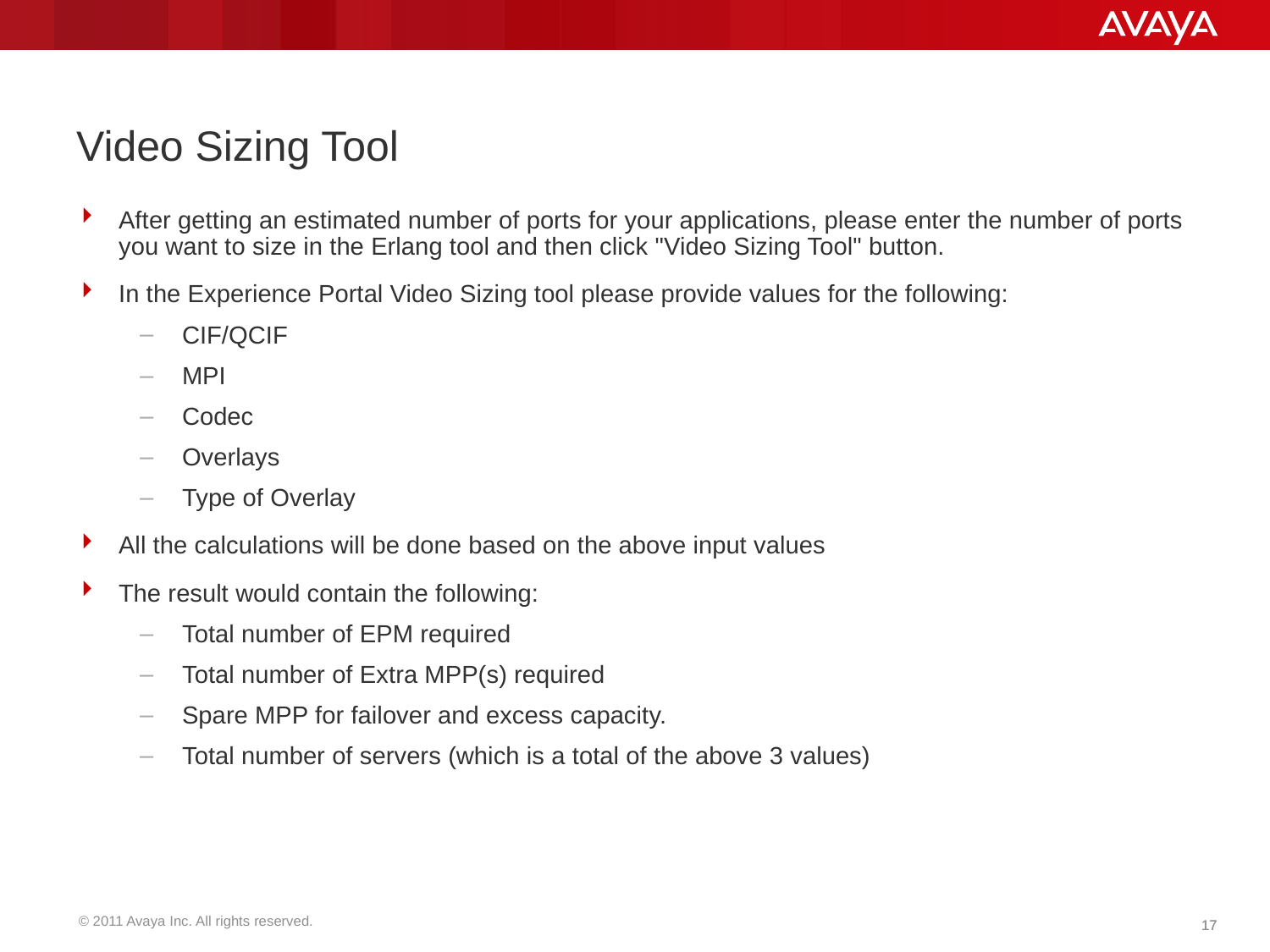

# Video Sizing Tool
After getting an estimated number of ports for your applications, please enter the number of ports you want to size in the Erlang tool and then click "Video Sizing Tool" button.
In the Experience Portal Video Sizing tool please provide values for the following:
CIF/QCIF
MPI
Codec
Overlays
Type of Overlay
All the calculations will be done based on the above input values
The result would contain the following:
Total number of EPM required
Total number of Extra MPP(s) required
Spare MPP for failover and excess capacity.
Total number of servers (which is a total of the above 3 values)